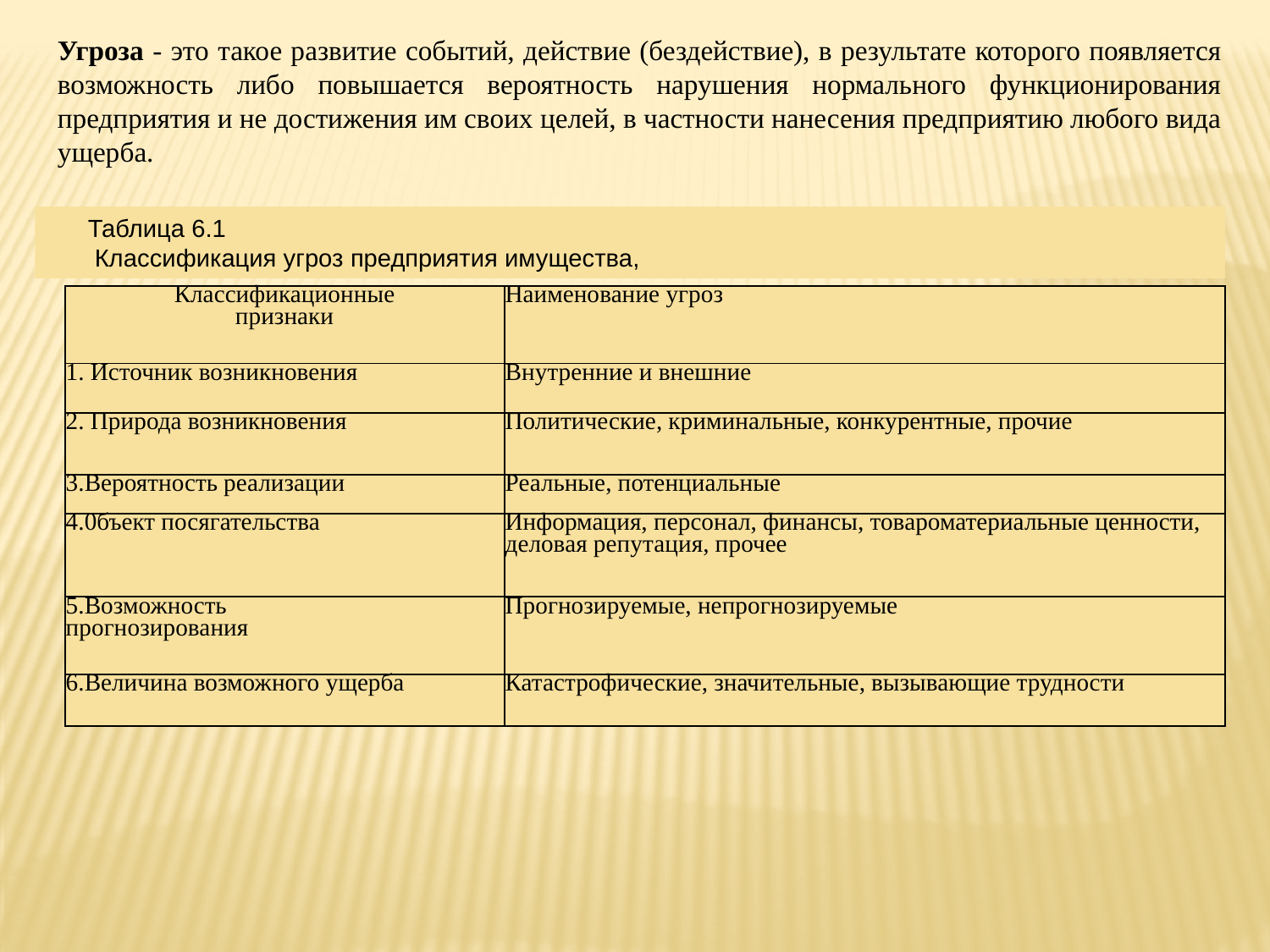

Угроза - это такое развитие событий, действие (бездействие), в результате которого появляется возможность либо повышается вероятность нарушения нормального функционирования предприятия и не достижения им своих целей, в частности нанесения предприятию любого вида ущерба.
Таблица 6.1
 Классификация угроз предприятия имущества,
| Классификационные признаки | Наименование угроз |
| --- | --- |
| 1. Источник возникновения | Внутренние и внешние |
| 2. Природа возникновения | Политические, криминальные, конкурентные, прочие |
| 3.Вероятность реализации | Реальные, потенциальные |
| 4.0бъект посягательства | Информация, персонал, финансы, товароматериальные ценности, деловая репутация, прочее |
| 5.Возможность прогнозирования | Прогнозируемые, непрогнозируемые |
| 6.Величина возможного ущерба | Катастрофические, значительные, вызывающие трудности |